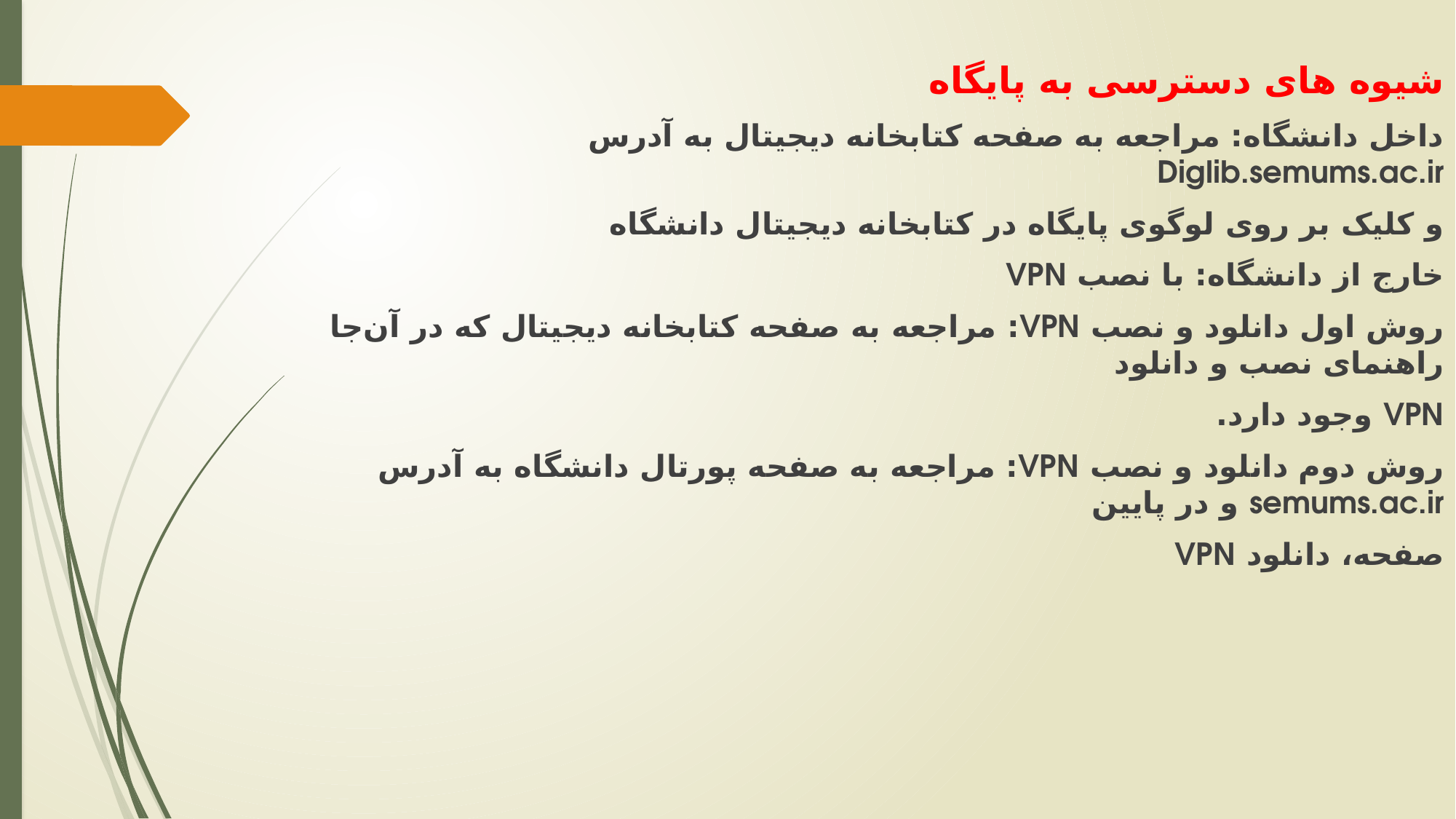

شیوه های دسترسی به پایگاه
داخل دانشگاه: مراجعه به صفحه کتابخانه دیجیتال به آدرس Diglib.semums.ac.ir
و کلیک بر روی لوگوی پایگاه در کتابخانه دیجیتال دانشگاه
خارج از دانشگاه: با نصب VPN
روش اول دانلود و نصب VPN: مراجعه به صفحه کتابخانه دیجیتال که در آن‌جا راهنمای نصب و دانلود
VPN وجود دارد.
روش دوم دانلود و نصب VPN: مراجعه به صفحه پورتال دانشگاه به آدرس semums.ac.ir و در پایین
صفحه، دانلود VPN